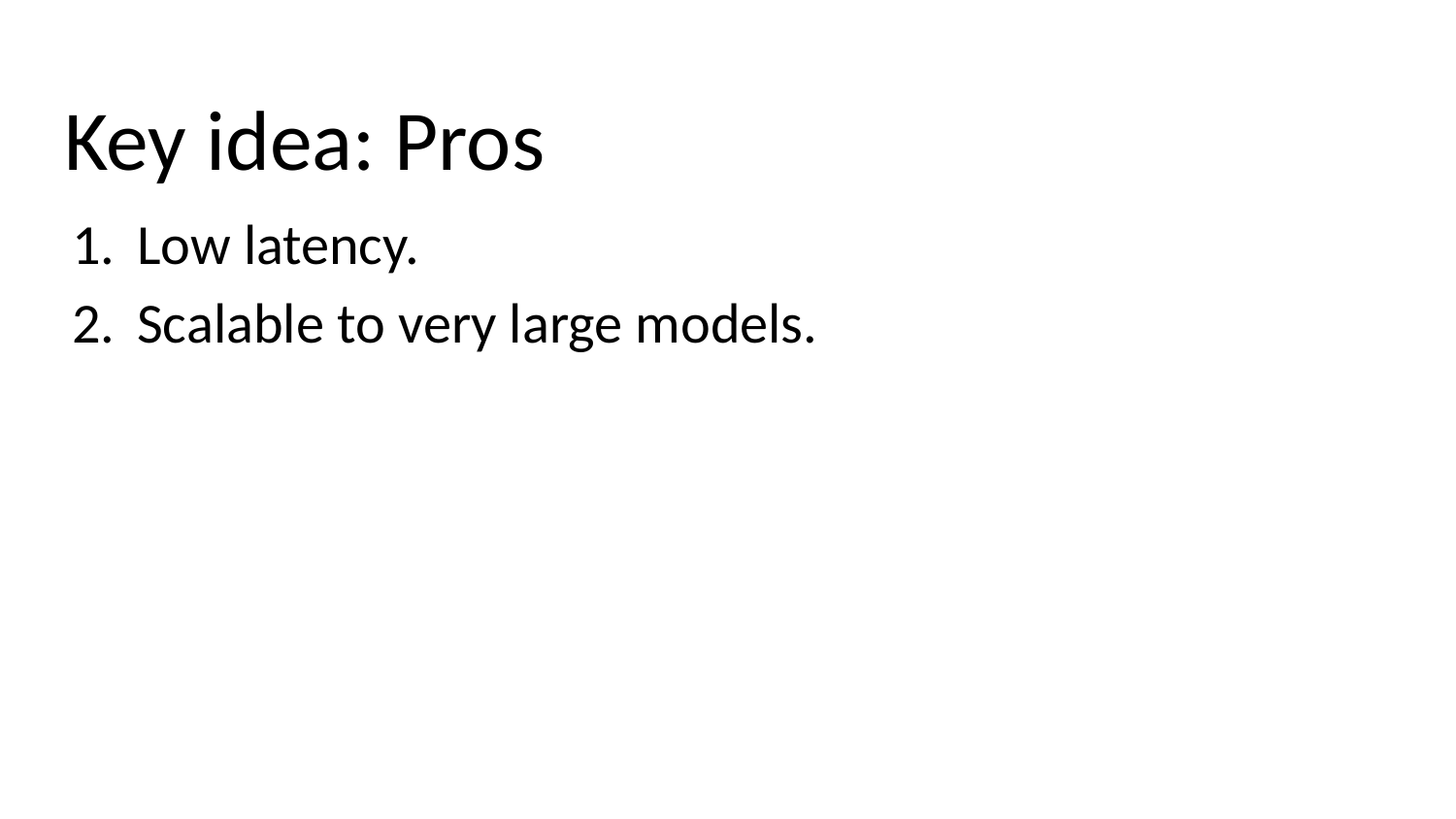

# Key idea: Pros
Low latency.
Scalable to very large models.